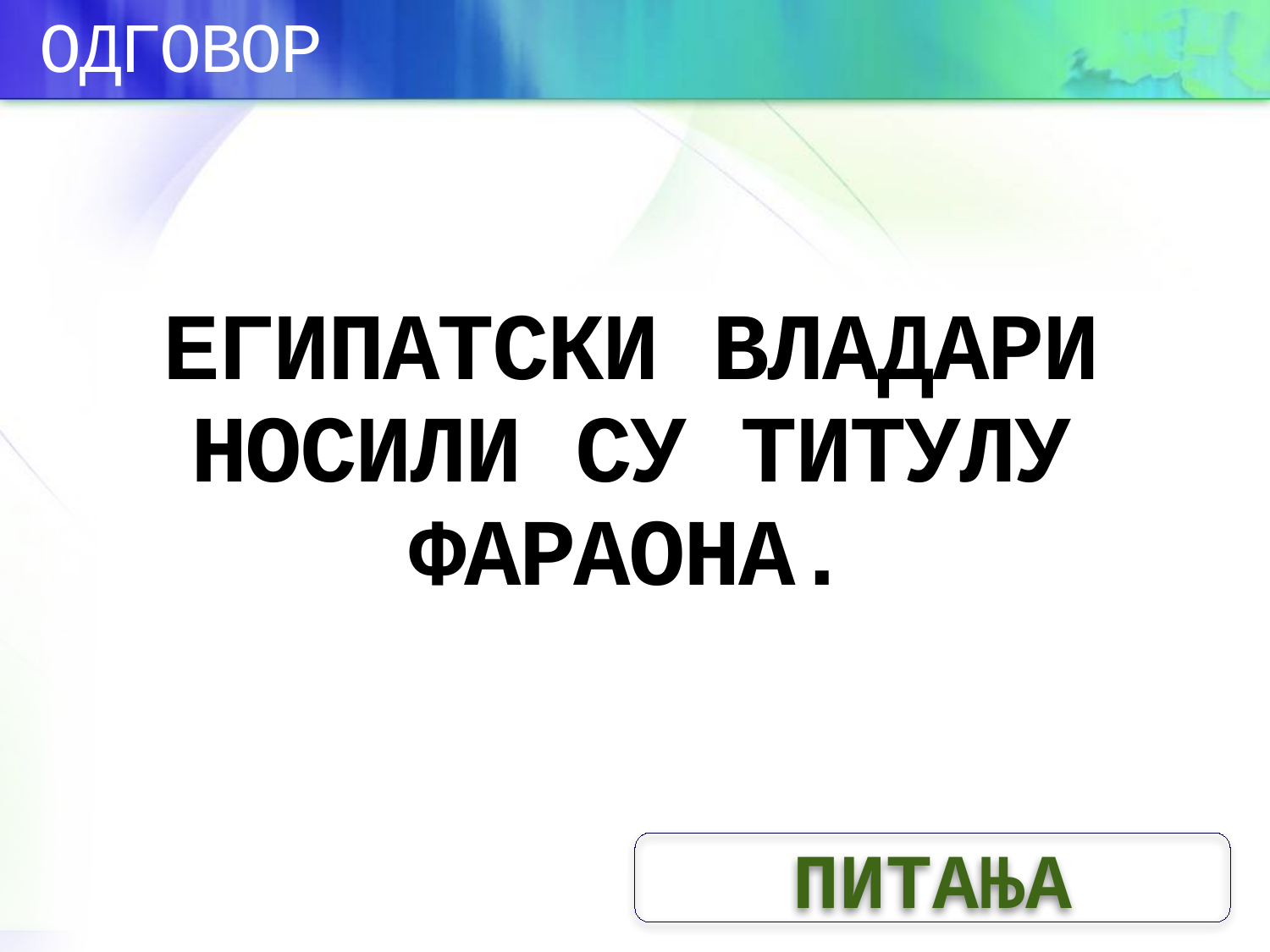

ОДГОВОР
# ЕГИПАТСКИ ВЛАДАРИ НОСИЛИ СУ ТИТУЛУ ФАРАОНА.
ПИТАЊА